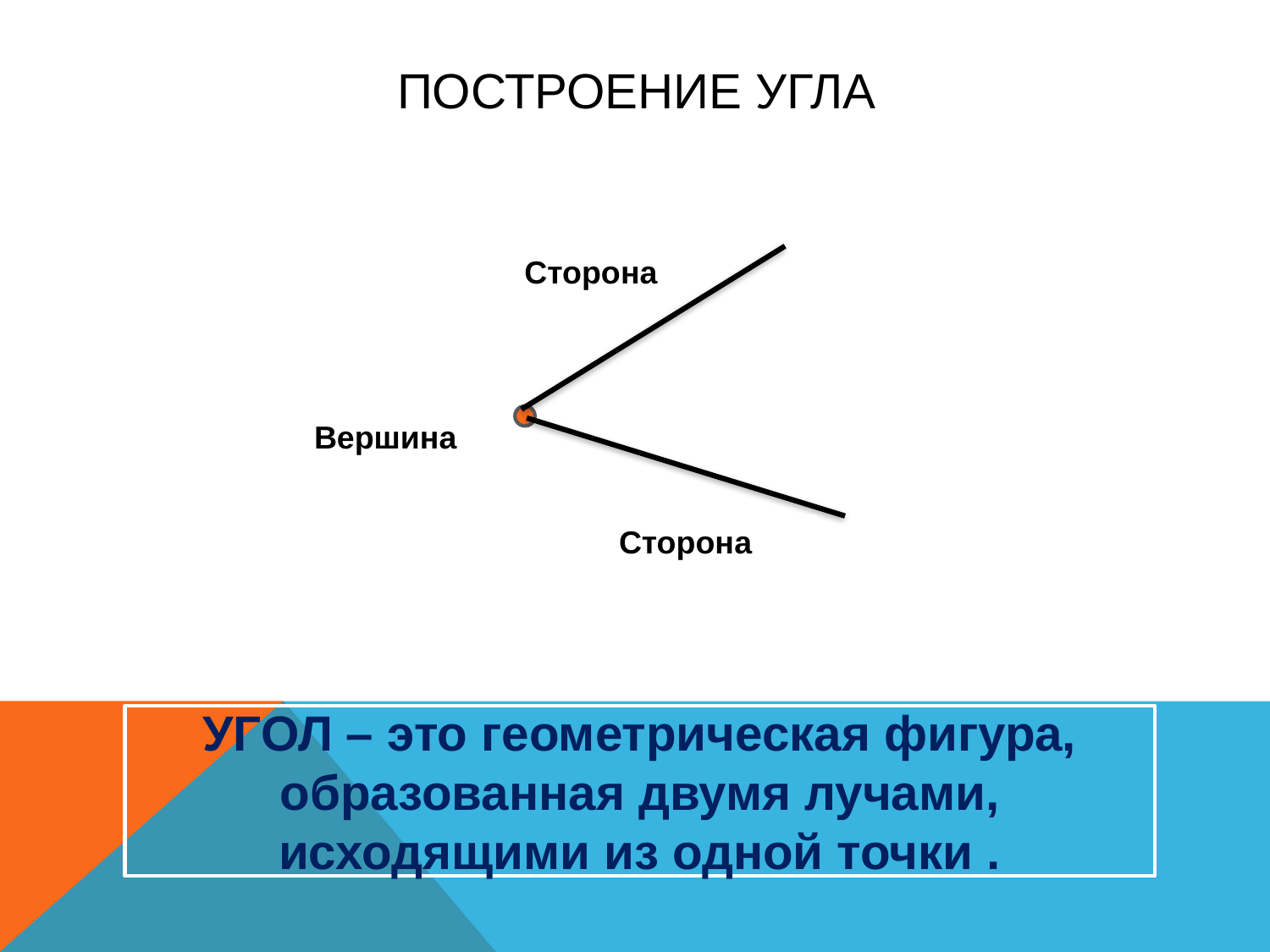

# Построение угла

Сторона
Вершина

Сторона
УГОЛ – это геометрическая фигура, образованная двумя лучами, исходящими из одной точки .